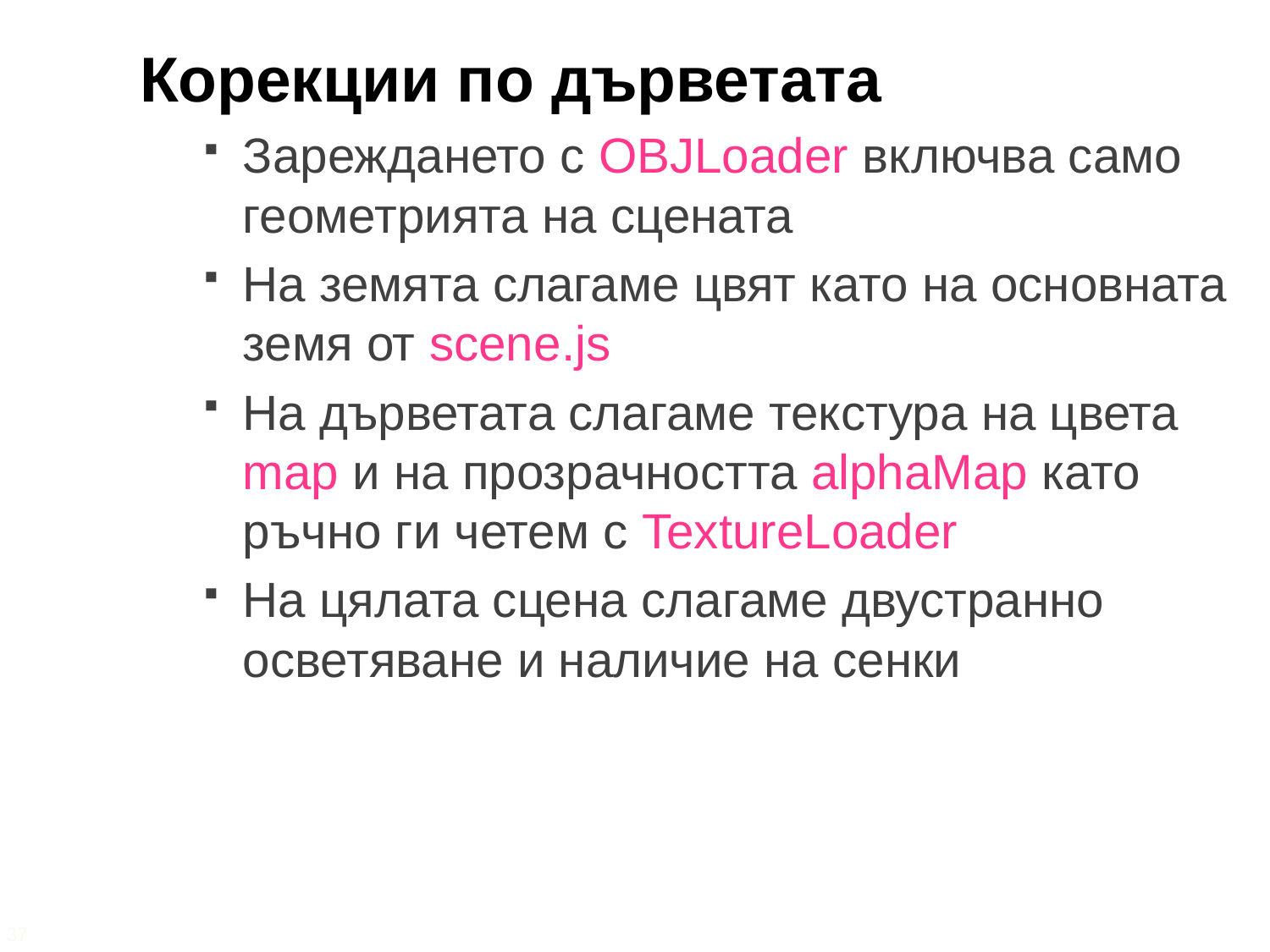

Корекции по дърветата
Зареждането с OBJLoader включва само геометрията на сцената
На земята слагаме цвят като на основната земя от scene.js
На дърветата слагаме текстура на цвета map и на прозрачността alphaMap като ръчно ги четем с TextureLoader
На цялата сцена слагаме двустранно осветяване и наличие на сенки